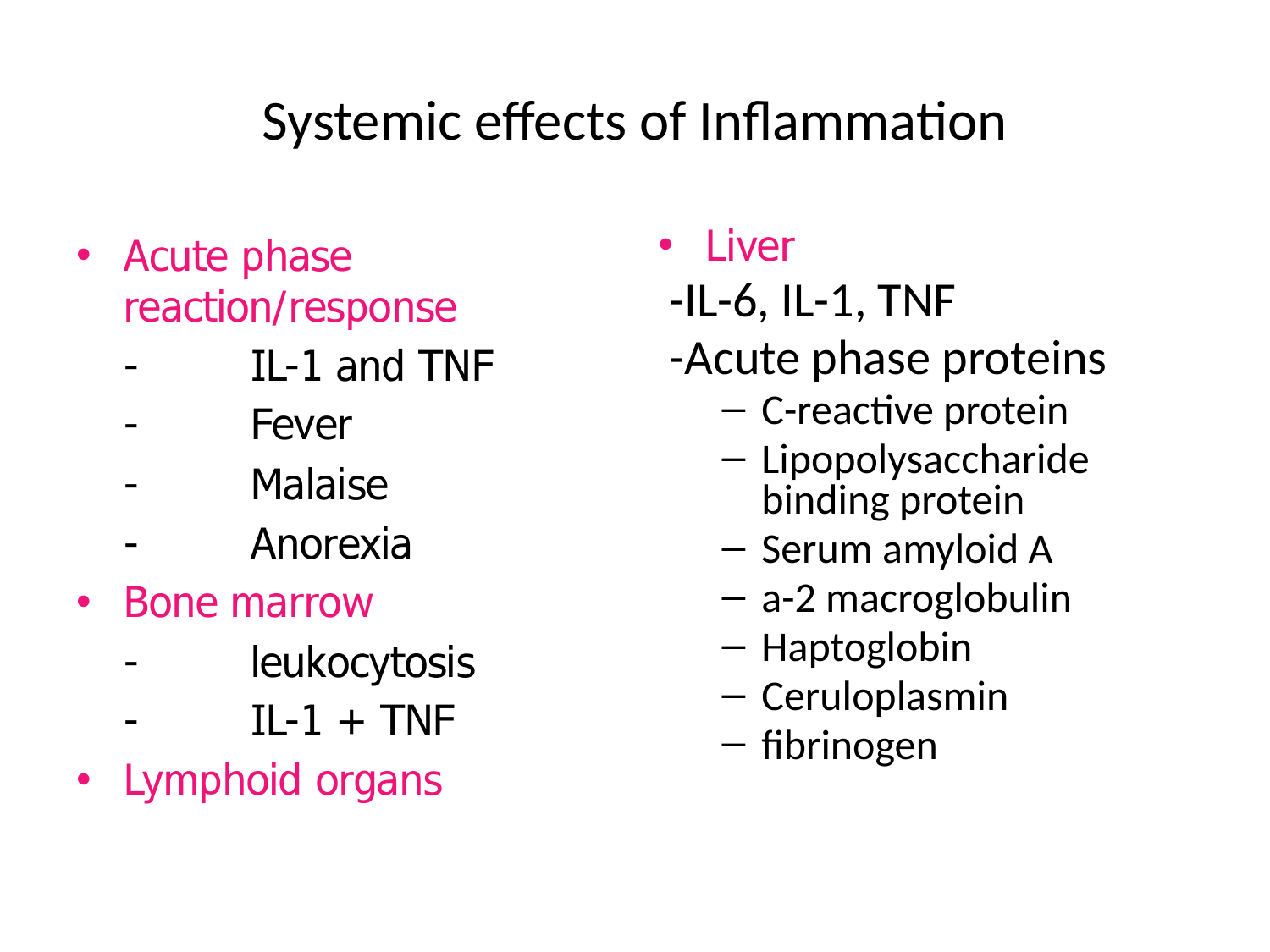

# Systemic effects of Inflammation
Acute phase reaction/response
	-	IL-1 and TNF
	-	Fever
	-	Malaise
	-	Anorexia
Bone marrow
	-	leukocytosis
	-	IL-1 + TNF
Lymphoid organs
Liver
 -IL-6, IL-1, TNF
 -Acute phase proteins
C-reactive protein
Lipopolysaccharide binding protein
Serum amyloid A
a-2 macroglobulin
Haptoglobin
Ceruloplasmin
fibrinogen